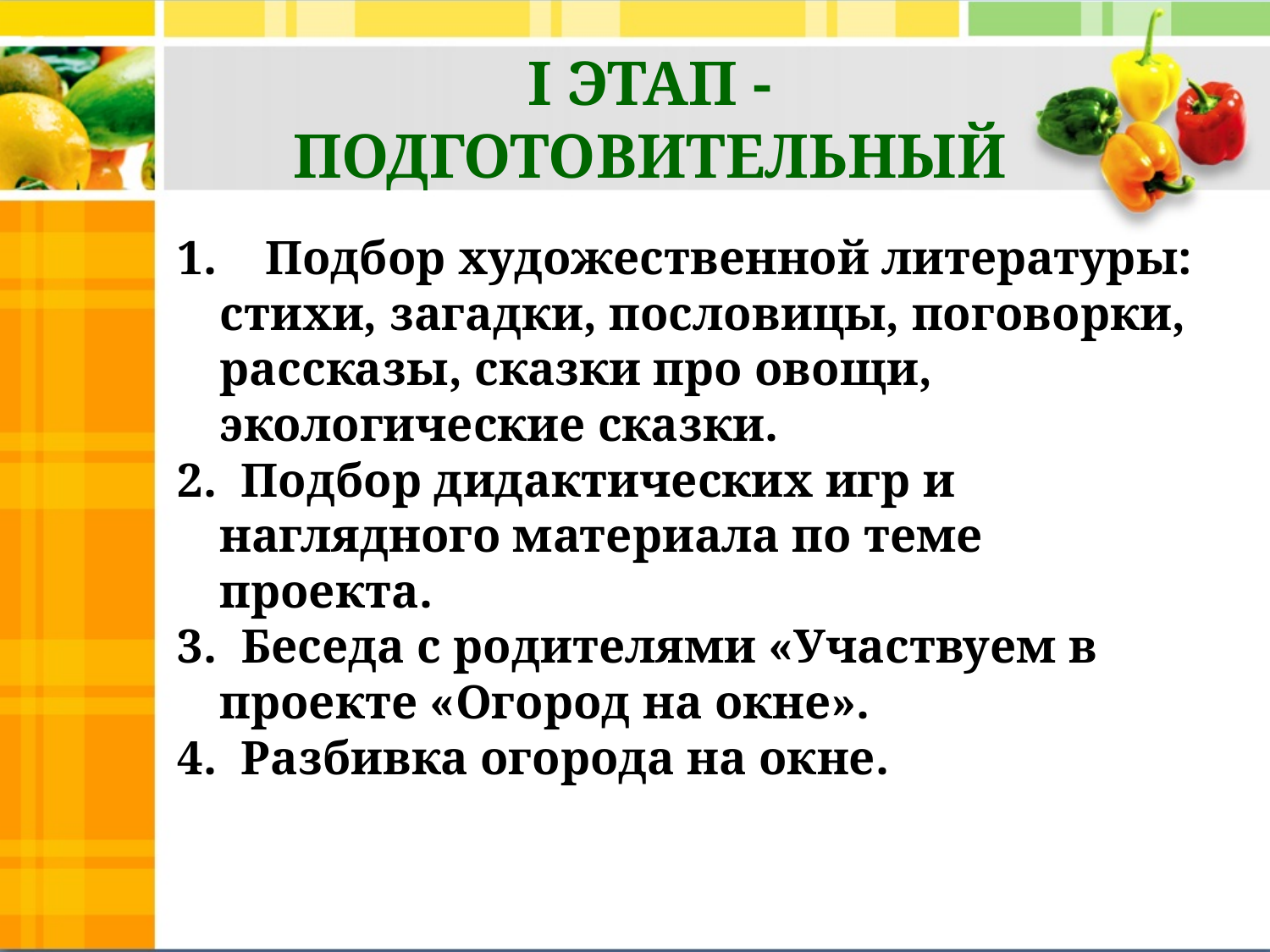

# I ЭТАП -ПОДГОТОВИТЕЛЬНЫЙ
1.    Подбор художественной литературы: стихи, загадки, пословицы, поговорки, рассказы, сказки про овощи, экологические сказки.
2.  Подбор дидактических игр и наглядного материала по теме проекта.
3.  Беседа с родителями «Участвуем в проекте «Огород на окне».
4.  Разбивка огорода на окне.